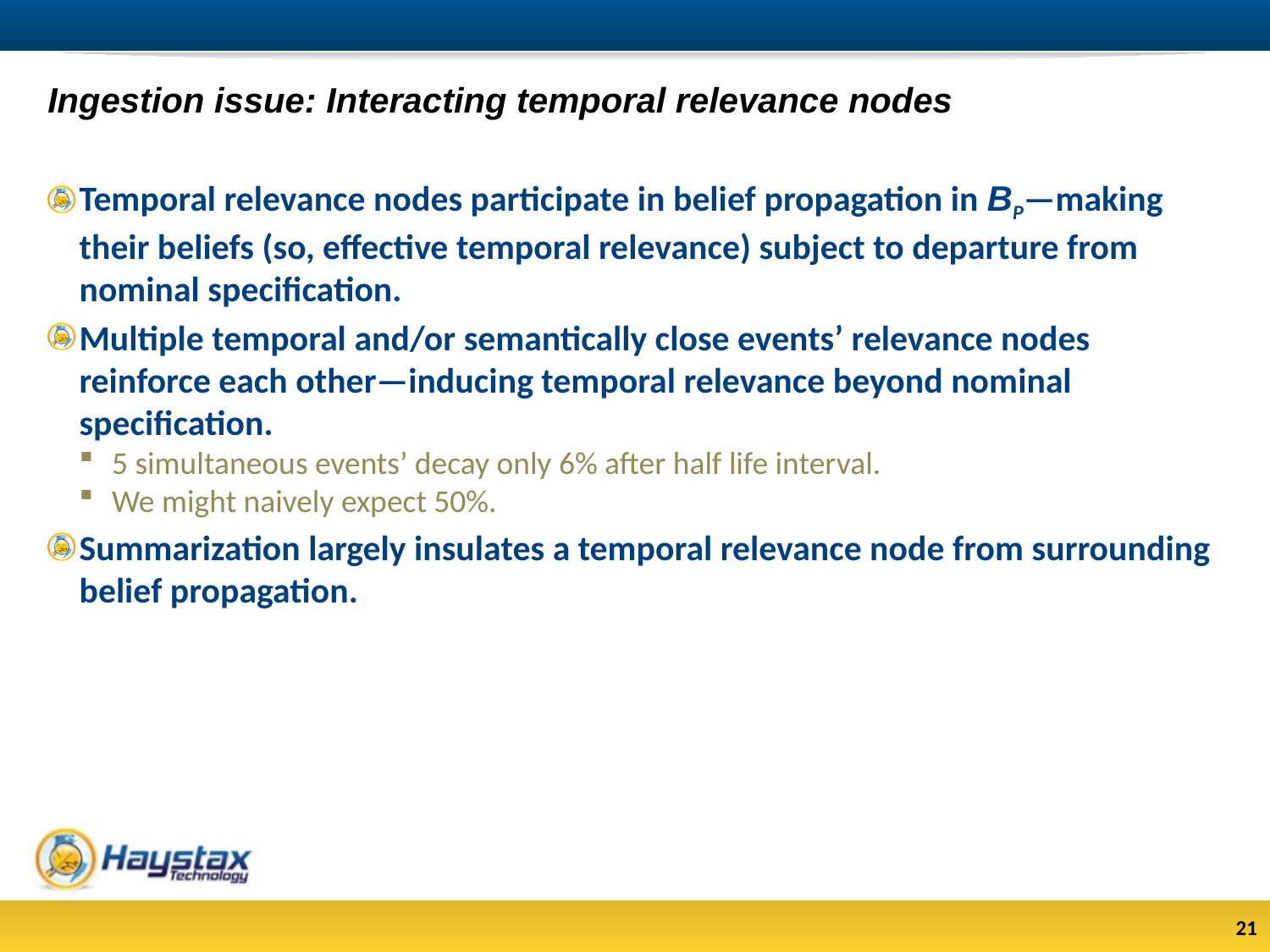

# Ingestion issue: Interacting temporal relevance nodes
Temporal relevance nodes participate in belief propagation in BP—making their beliefs (so, effective temporal relevance) subject to departure from nominal specification.
Multiple temporal and/or semantically close events’ relevance nodes reinforce each other—inducing temporal relevance beyond nominal specification.
5 simultaneous events’ decay only 6% after half life interval.
We might naively expect 50%.
Summarization largely insulates a temporal relevance node from surrounding belief propagation.